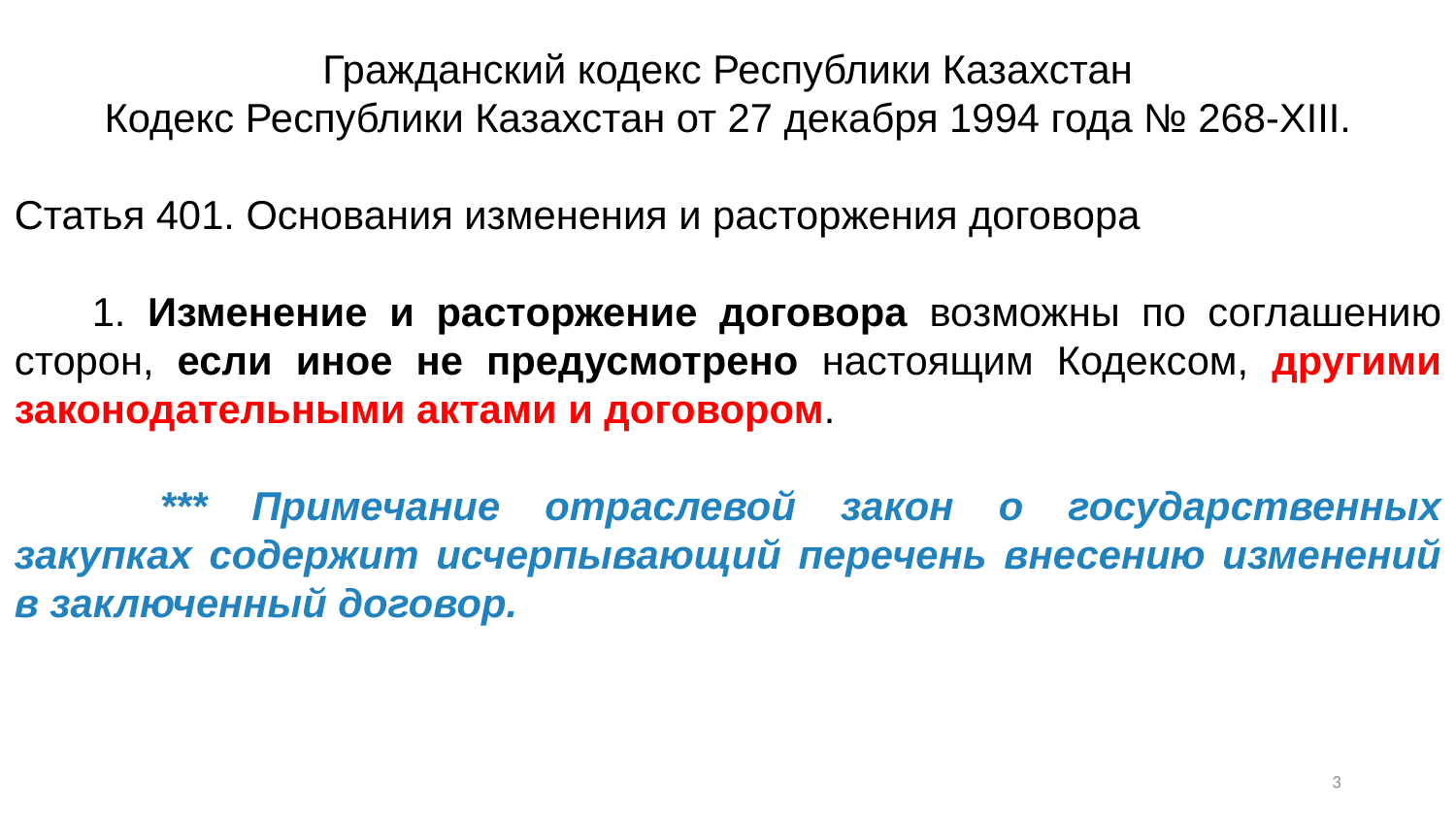

Гражданский кодекс Республики Казахстан
Кодекс Республики Казахстан от 27 декабря 1994 года № 268-XIII.

Статья 401. Основания изменения и расторжения договора

      1. Изменение и расторжение договора возможны по соглашению сторон, если иное не предусмотрено настоящим Кодексом, другими законодательными актами и договором.

	*** Примечание отраслевой закон о государственных закупках содержит исчерпывающий перечень внесению изменений в заключенный договор.
3